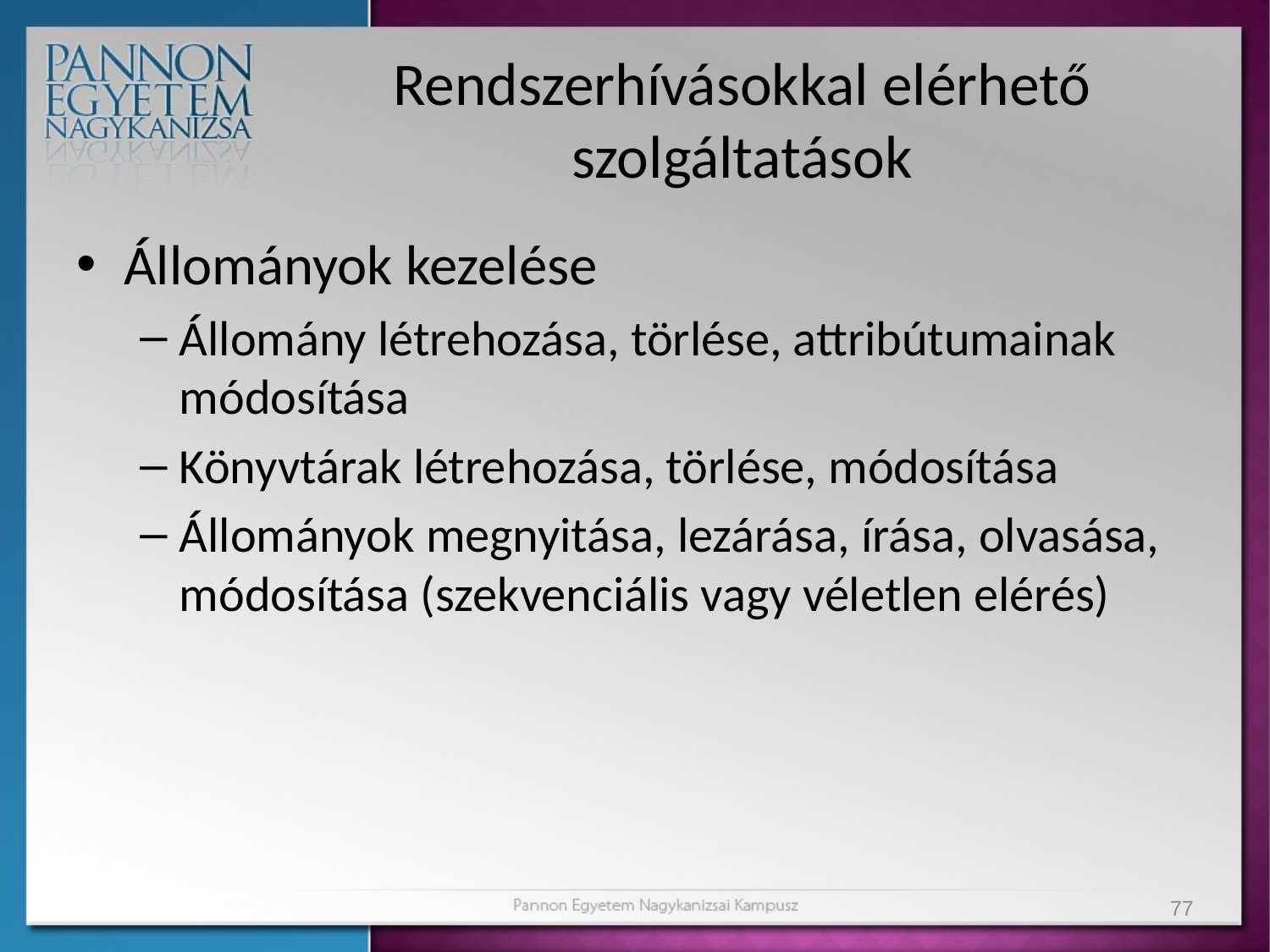

# Rendszerhívásokkal elérhető szolgáltatások
Állományok kezelése
Állomány létrehozása, törlése, attribútumainak módosítása
Könyvtárak létrehozása, törlése, módosítása
Állományok megnyitása, lezárása, írása, olvasása, módosítása (szekvenciális vagy véletlen elérés)
77